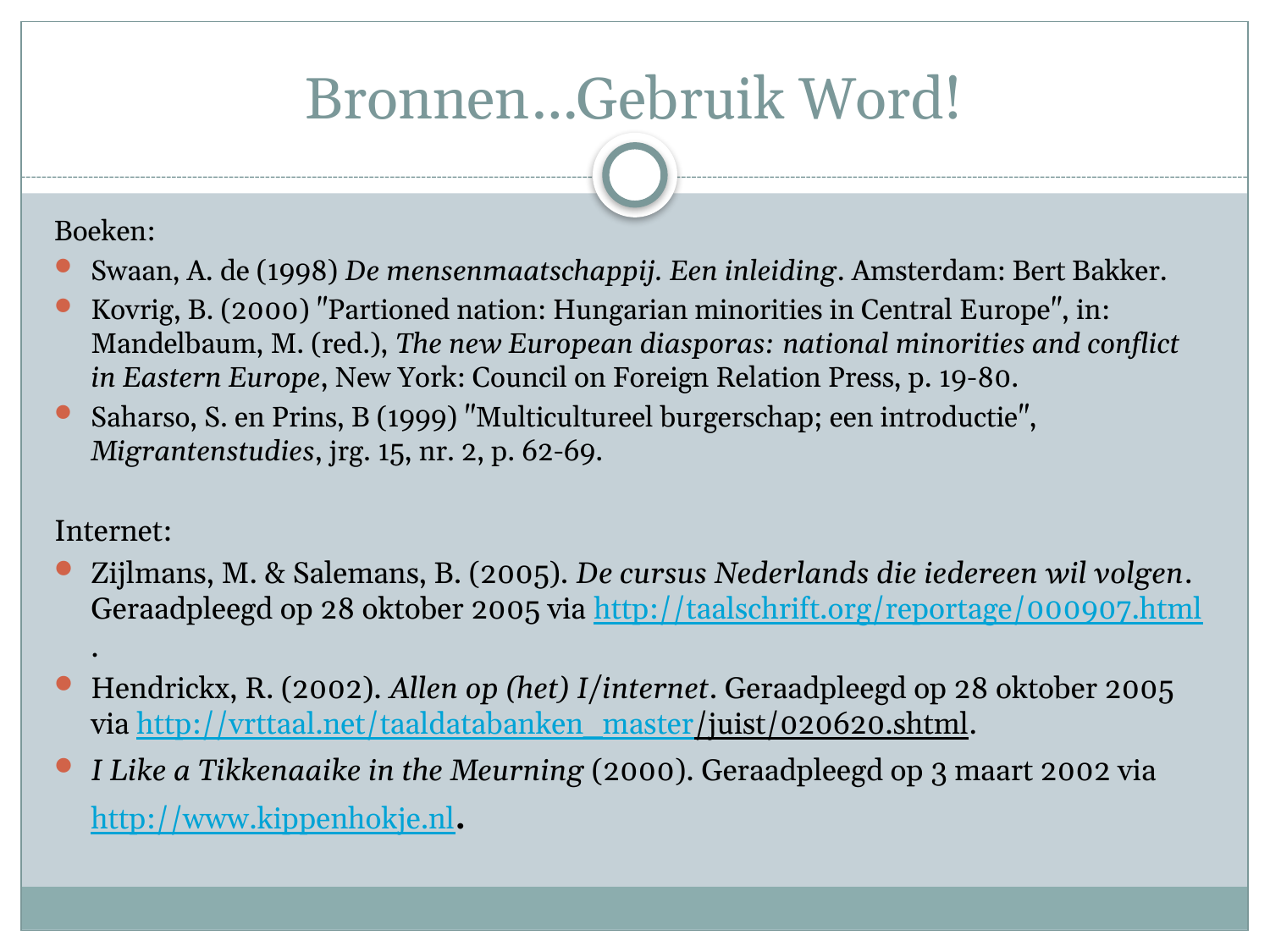

# Bronnen…Gebruik Word!
Boeken:
Swaan, A. de (1998) De mensenmaatschappij. Een inleiding. Amsterdam: Bert Bakker.
Kovrig, B. (2000) "Partioned nation: Hungarian minorities in Central Europe", in: Mandelbaum, M. (red.), The new European diasporas: national minorities and conflict in Eastern Europe, New York: Council on Foreign Relation Press, p. 19-80.
Saharso, S. en Prins, B (1999) "Multicultureel burgerschap; een introductie", Migrantenstudies, jrg. 15, nr. 2, p. 62-69.

Internet:
Zijlmans, M. & Salemans, B. (2005). De cursus Nederlands die iedereen wil volgen. Geraadpleegd op 28 oktober 2005 via http://taalschrift.org/reportage/000907.html.
Hendrickx, R. (2002). Allen op (het) I/internet. Geraadpleegd op 28 oktober 2005 via http://vrttaal.net/taaldatabanken_master/juist/020620.shtml.
I Like a Tikkenaaike in the Meurning (2000). Geraadpleegd op 3 maart 2002 via http://www.kippenhokje.nl.